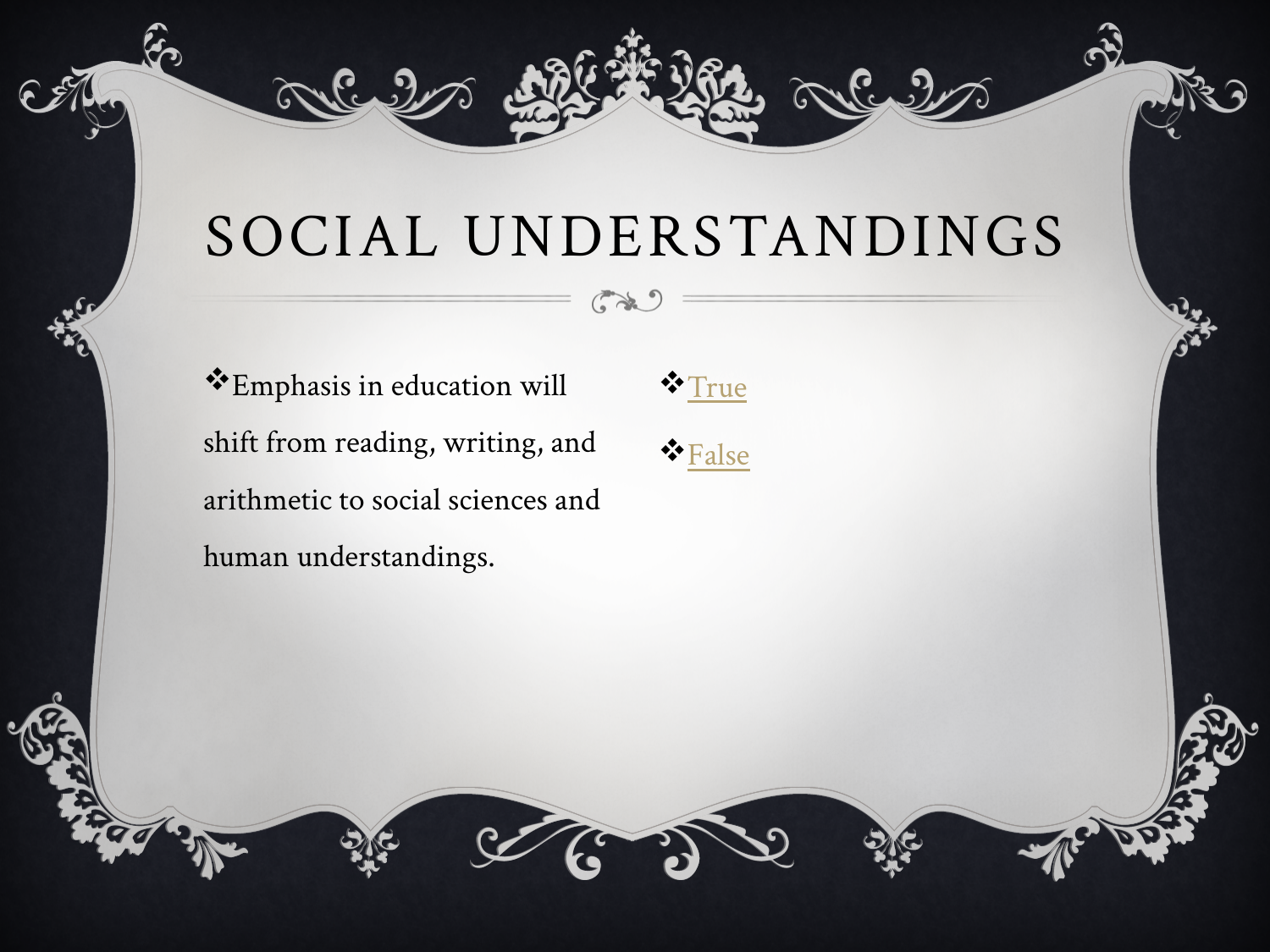

# Social understandings
Emphasis in education will shift from reading, writing, and arithmetic to social sciences and human understandings.
True
False